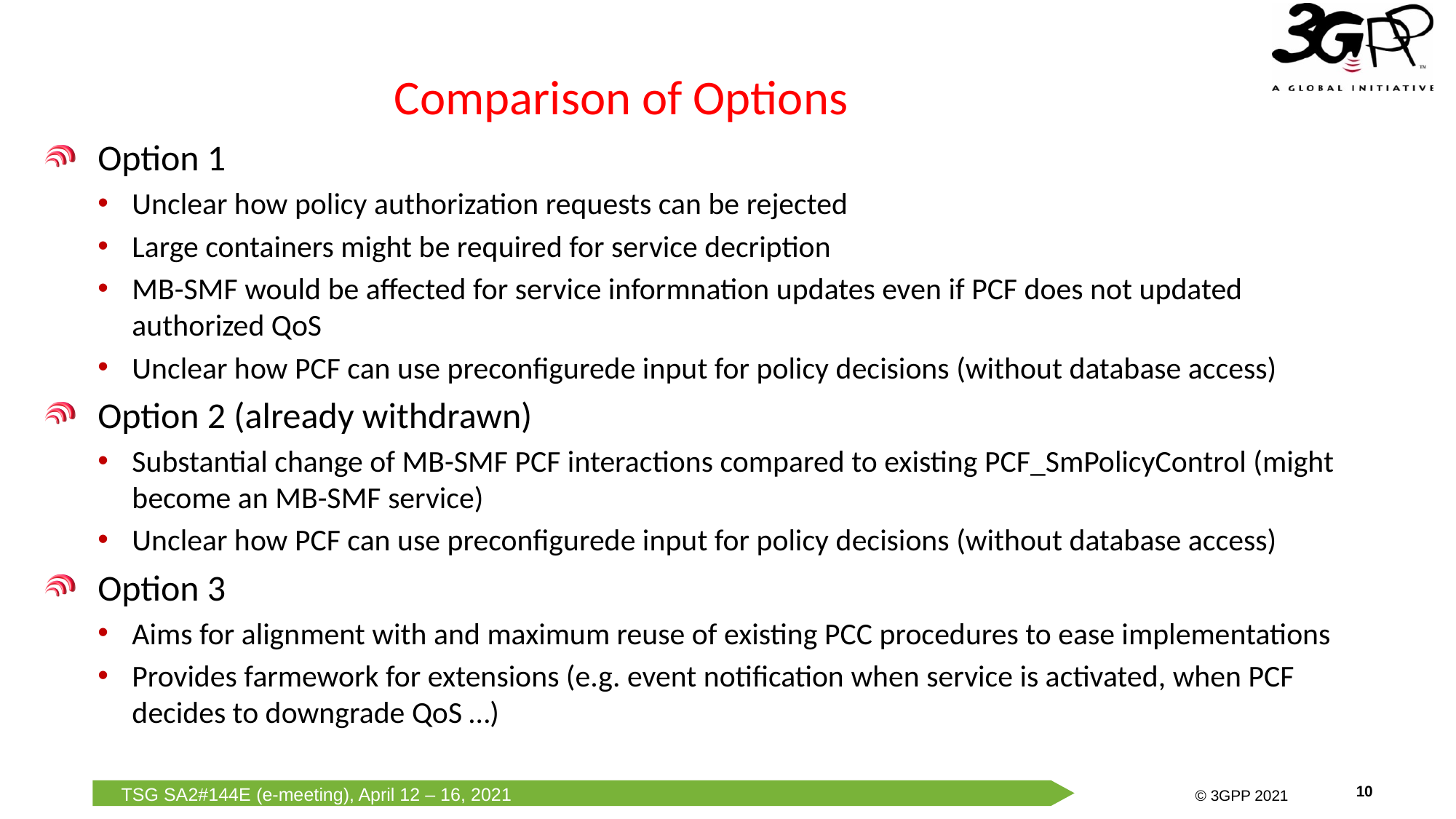

# Comparison of Options
Option 1
Unclear how policy authorization requests can be rejected
Large containers might be required for service decription
MB-SMF would be affected for service informnation updates even if PCF does not updated authorized QoS
Unclear how PCF can use preconfigurede input for policy decisions (without database access)
Option 2 (already withdrawn)
Substantial change of MB-SMF PCF interactions compared to existing PCF_SmPolicyControl (might become an MB-SMF service)
Unclear how PCF can use preconfigurede input for policy decisions (without database access)
Option 3
Aims for alignment with and maximum reuse of existing PCC procedures to ease implementations
Provides farmework for extensions (e.g. event notification when service is activated, when PCF decides to downgrade QoS …)